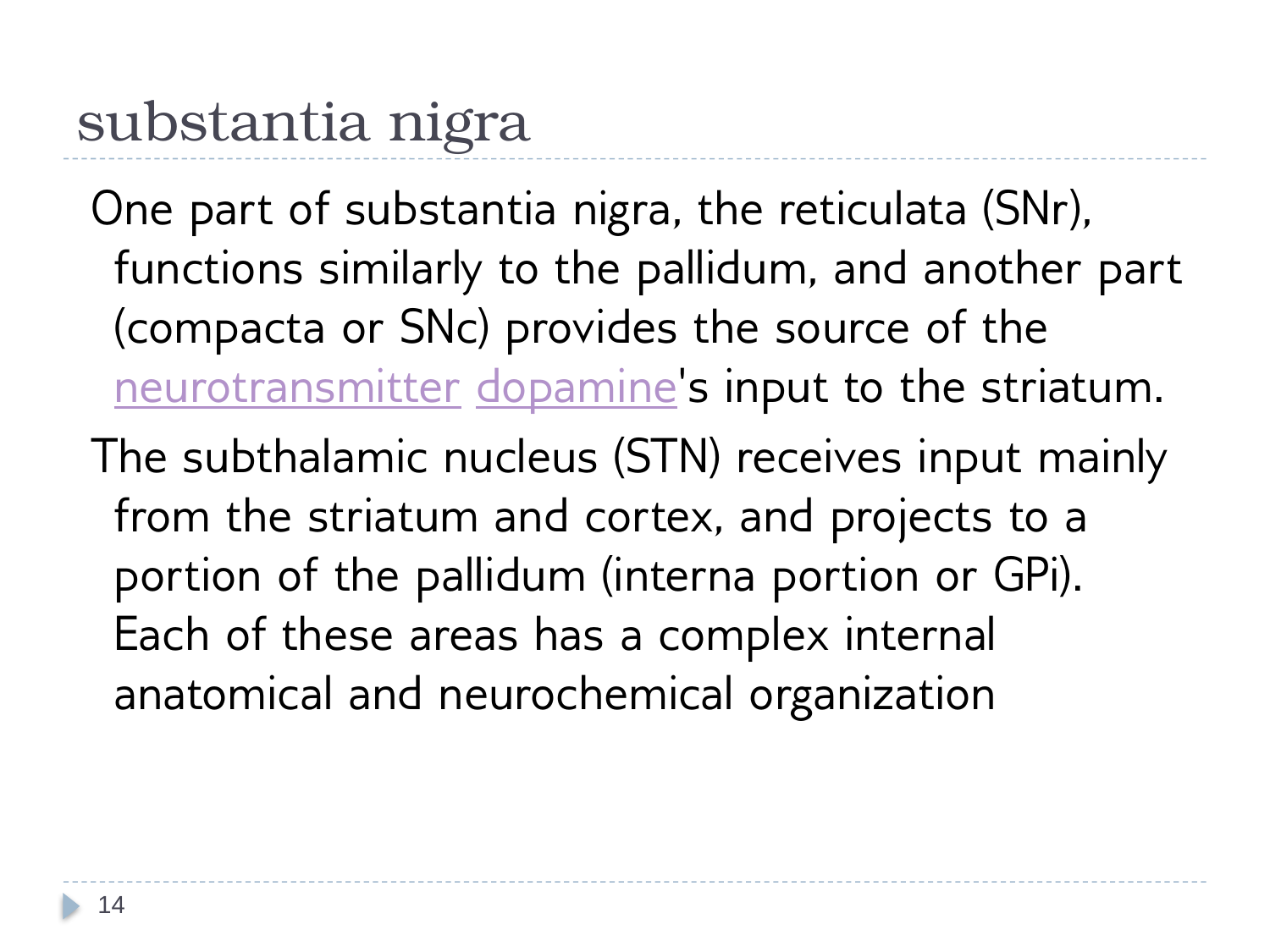

# substantia nigra
 One part of substantia nigra, the reticulata (SNr), functions similarly to the pallidum, and another part (compacta or SNc) provides the source of the neurotransmitter dopamine's input to the striatum.
 The subthalamic nucleus (STN) receives input mainly from the striatum and cortex, and projects to a portion of the pallidum (interna portion or GPi). Each of these areas has a complex internal anatomical and neurochemical organization

14